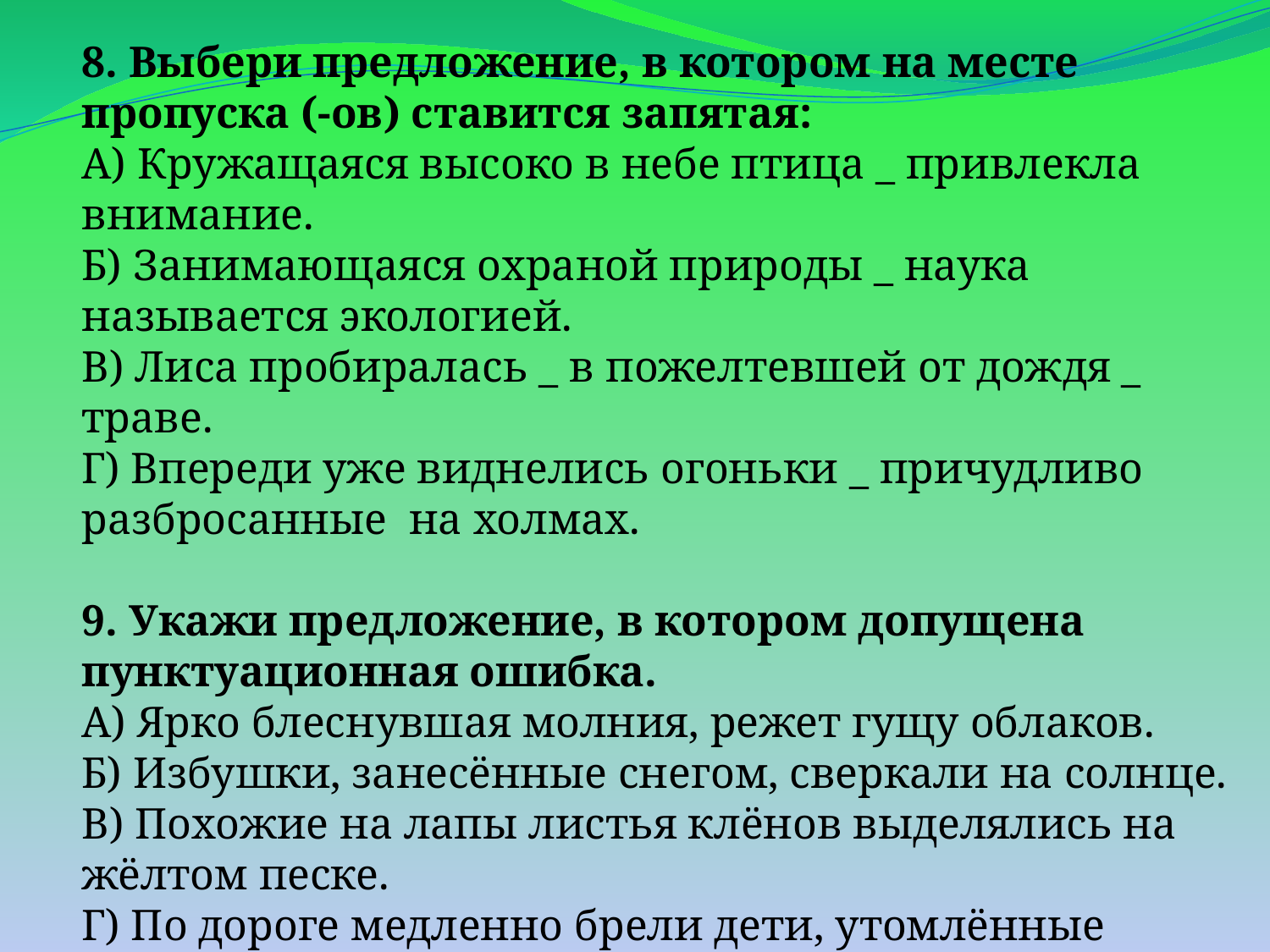

8. Выбери предложение, в котором на месте пропуска (-ов) ставится запятая:
А) Кружащаяся высоко в небе птица _ привлекла внимание.
Б) Занимающаяся охраной природы _ наука называется экологией.
В) Лиса пробиралась _ в пожелтевшей от дождя _ траве.
Г) Впереди уже виднелись огоньки _ причудливо разбросанные  на холмах.

9. Укажи предложение, в котором допущена пунктуационная ошибка.
А) Ярко блеснувшая молния, режет гущу облаков.
Б) Избушки, занесённые снегом, сверкали на солнце.
В) Похожие на лапы листья клёнов выделялись на жёлтом песке.
Г) По дороге медленно брели дети, утомлённые долгой прогулкой.